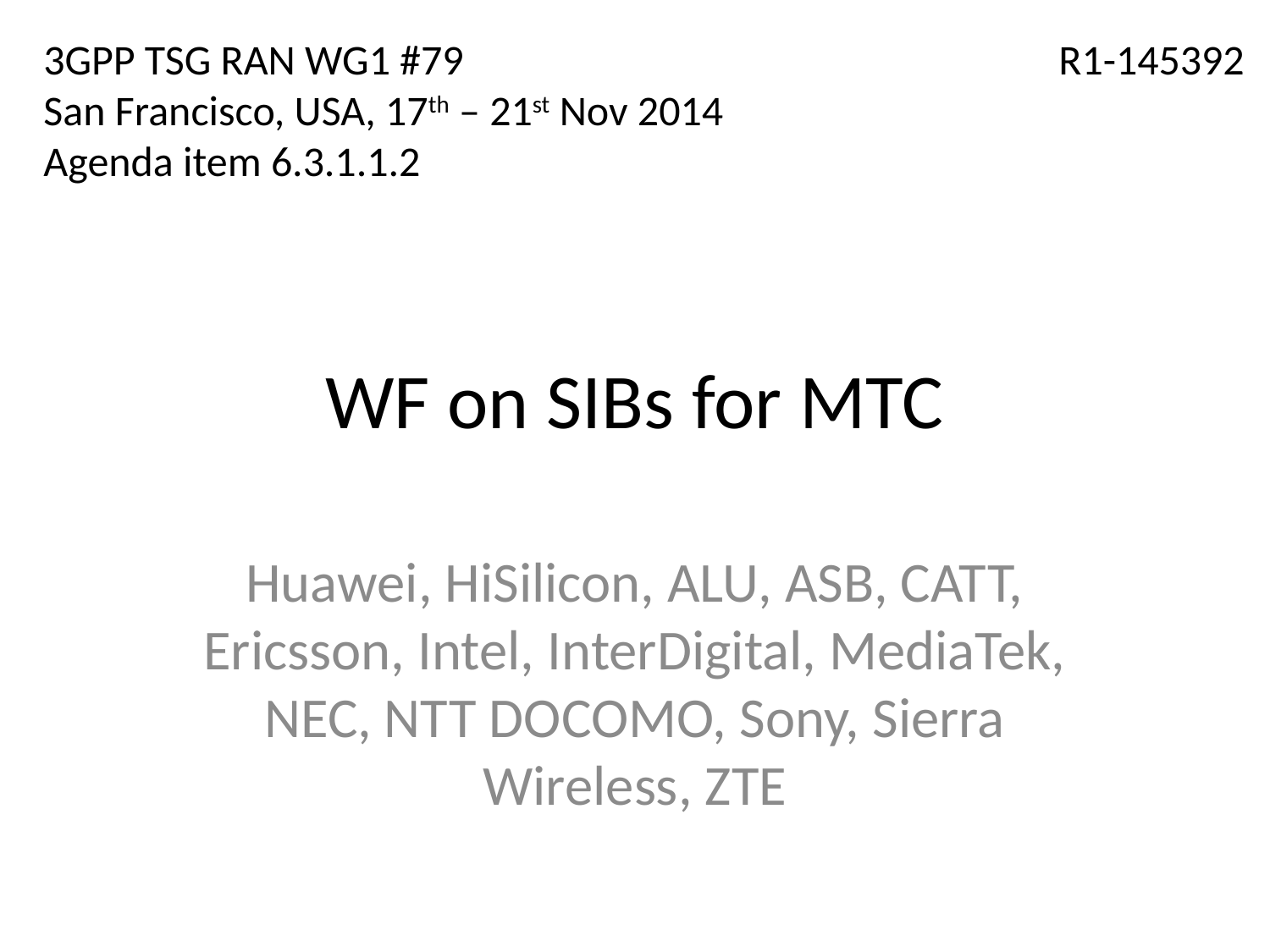

3GPP TSG RAN WG1 #79
San Francisco, USA, 17th – 21st Nov 2014
Agenda item 6.3.1.1.2
R1-145392
# WF on SIBs for MTC
Huawei, HiSilicon, ALU, ASB, CATT, Ericsson, Intel, InterDigital, MediaTek, NEC, NTT DOCOMO, Sony, Sierra Wireless, ZTE